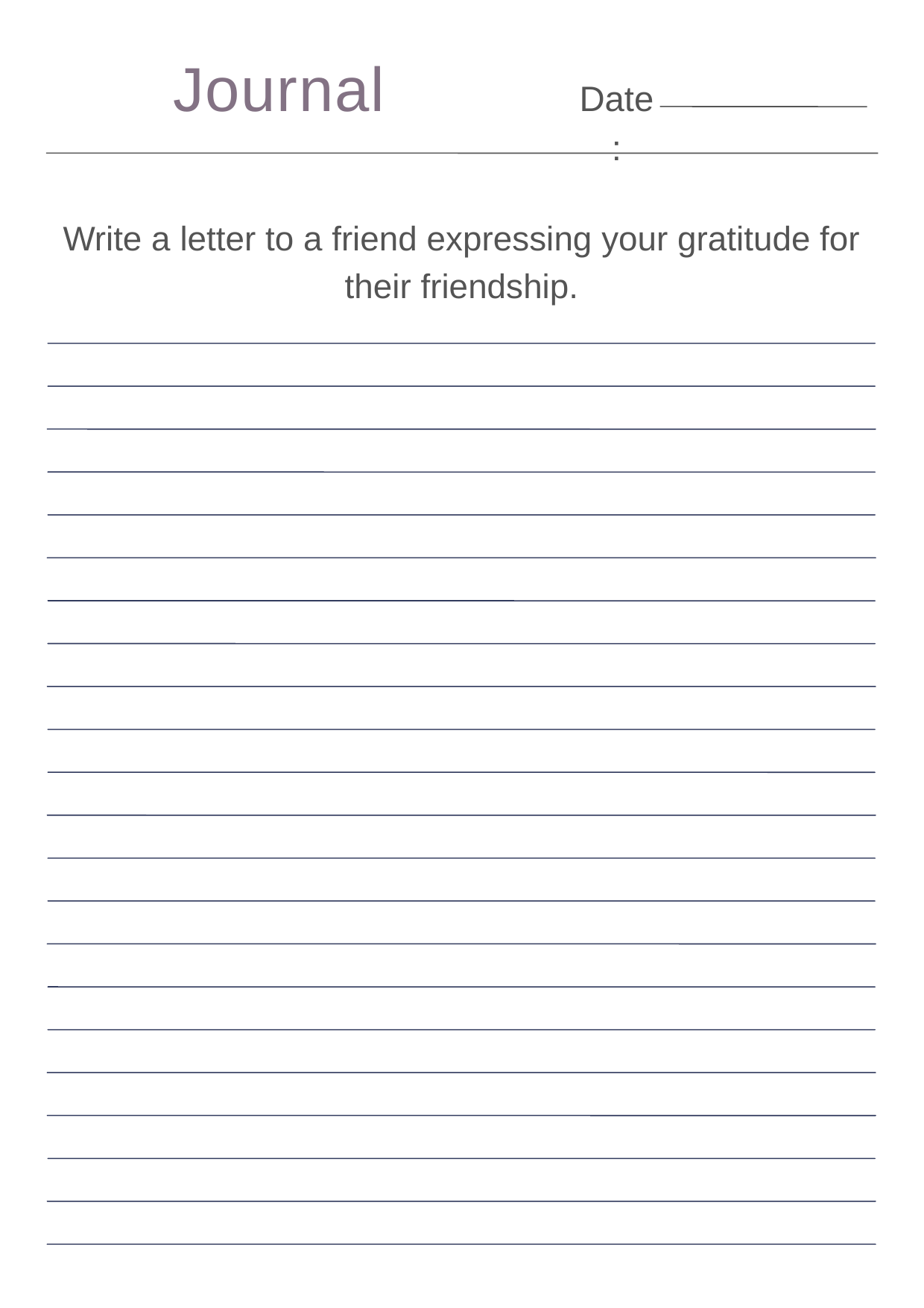

Journal
Date:

Write a letter to a friend expressing your gratitude for their friendship.